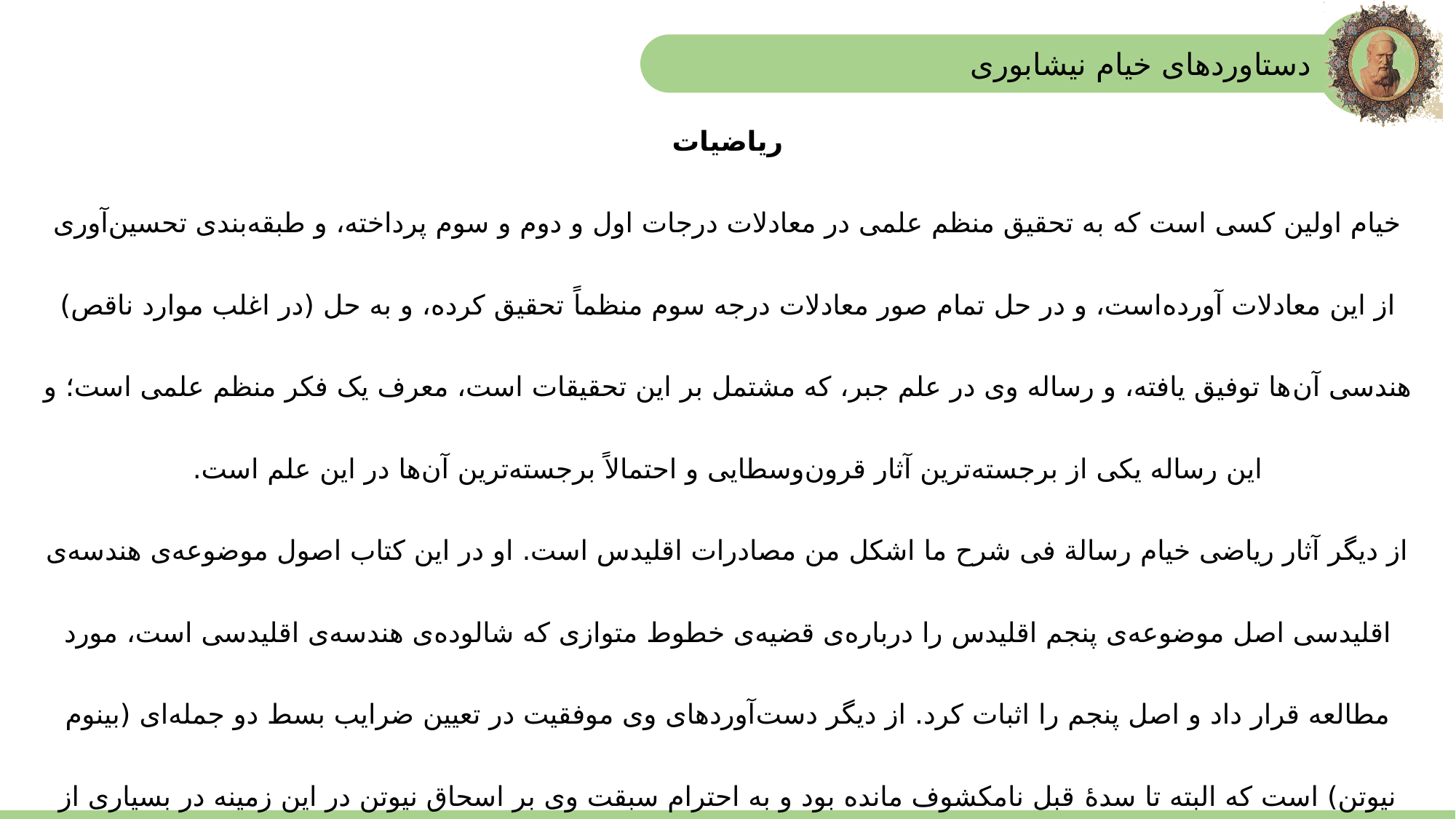

دستاوردهای خیام نیشابوری
ریاضیات
خیام اولین کسی است که به تحقیق منظم علمی در معادلات درجات اول و دوم و سوم پرداخته، و طبقه‌بندی تحسین‌آوری از این معادلات آورده‌است، و در حل تمام صور معادلات درجه سوم منظماً تحقیق کرده، و به حل (در اغلب موارد ناقص) هندسی آن‌ها توفیق یافته، و رساله وی در علم جبر، که مشتمل بر این تحقیقات است، معرف یک فکر منظم علمی است؛ و این رساله یکی از برجسته‌ترین آثار قرون‌وسطایی و احتمالاً برجسته‌ترین آن‌ها در این علم است.
از دیگر آثار ریاضی خیام رسالة فی شرح ما اشکل من مصادرات اقلیدس است. او در این کتاب اصول موضوعه‌ی هندسه‌ی اقلیدسی اصل موضوعه‌ی پنجم اقلیدس را درباره‌ی قضیه‌ی خطوط متوازی که شالوده‌ی هندسه‌ی اقلیدسی است، مورد مطالعه قرار داد و اصل پنجم را اثبات کرد. از دیگر دست‌آوردهای وی موفقیت در تعیین ضرایب بسط دو جمله‌ای (بینوم نیوتن) است که البته تا سدهٔ قبل نامکشوف مانده بود و به احترام سبقت وی بر اسحاق نیوتن در این زمینه در بسیاری از کتب دانشگاهی و مرجع این دو جمله‌ای‌ها «دو جمله‌ای خیام-نیوتن» نامیده می‌شوند. نوشتن این ضرایب به صورت منظم مثلث خیام-پاسکال را شکل می‌دهد که بیانگر رابطه‌ای بین این ضرایب است.